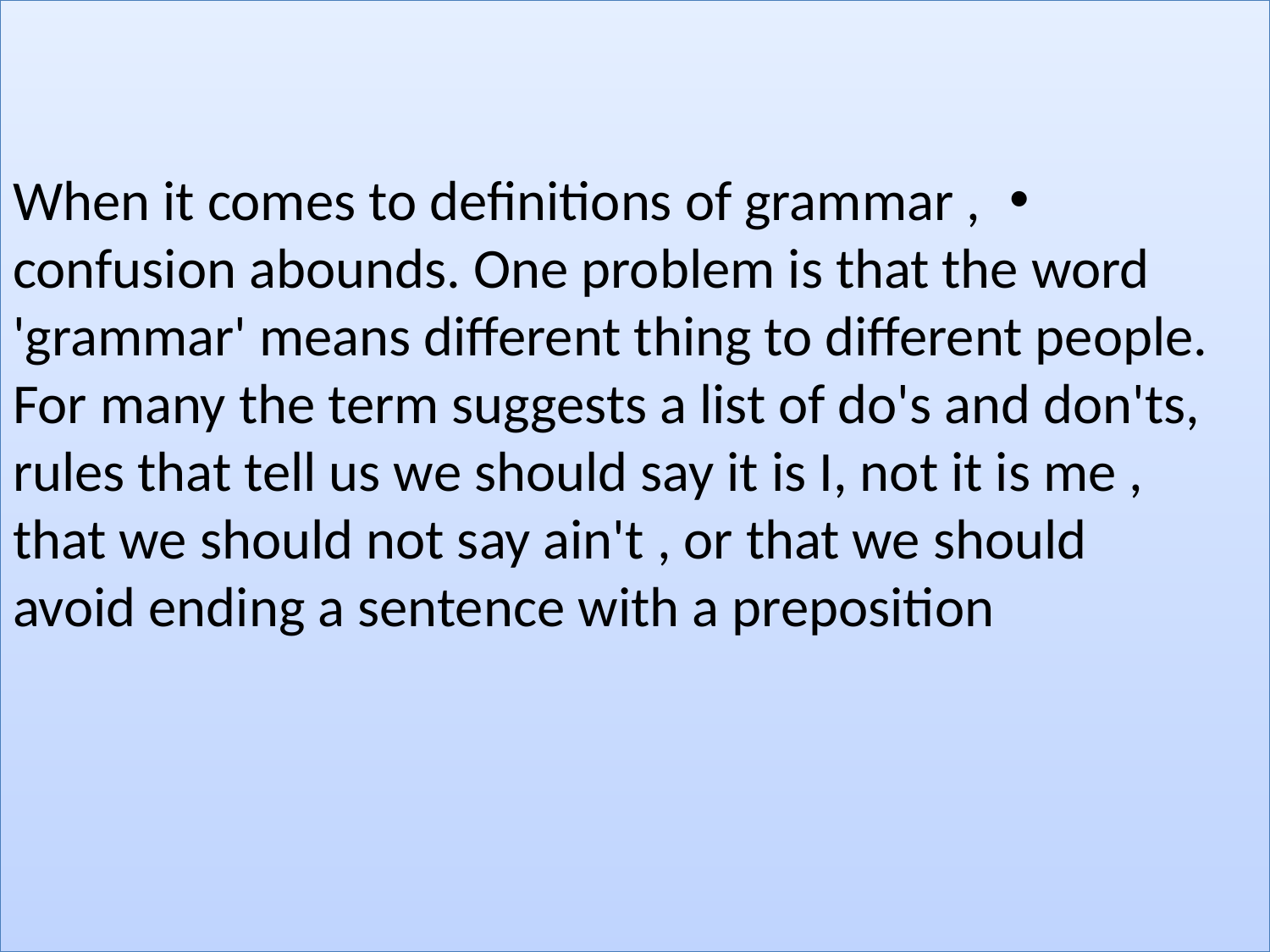

When it comes to definitions of grammar , confusion abounds. One problem is that the word 'grammar' means different thing to different people. For many the term suggests a list of do's and don'ts, rules that tell us we should say it is I, not it is me , that we should not say ain't , or that we should avoid ending a sentence with a preposition